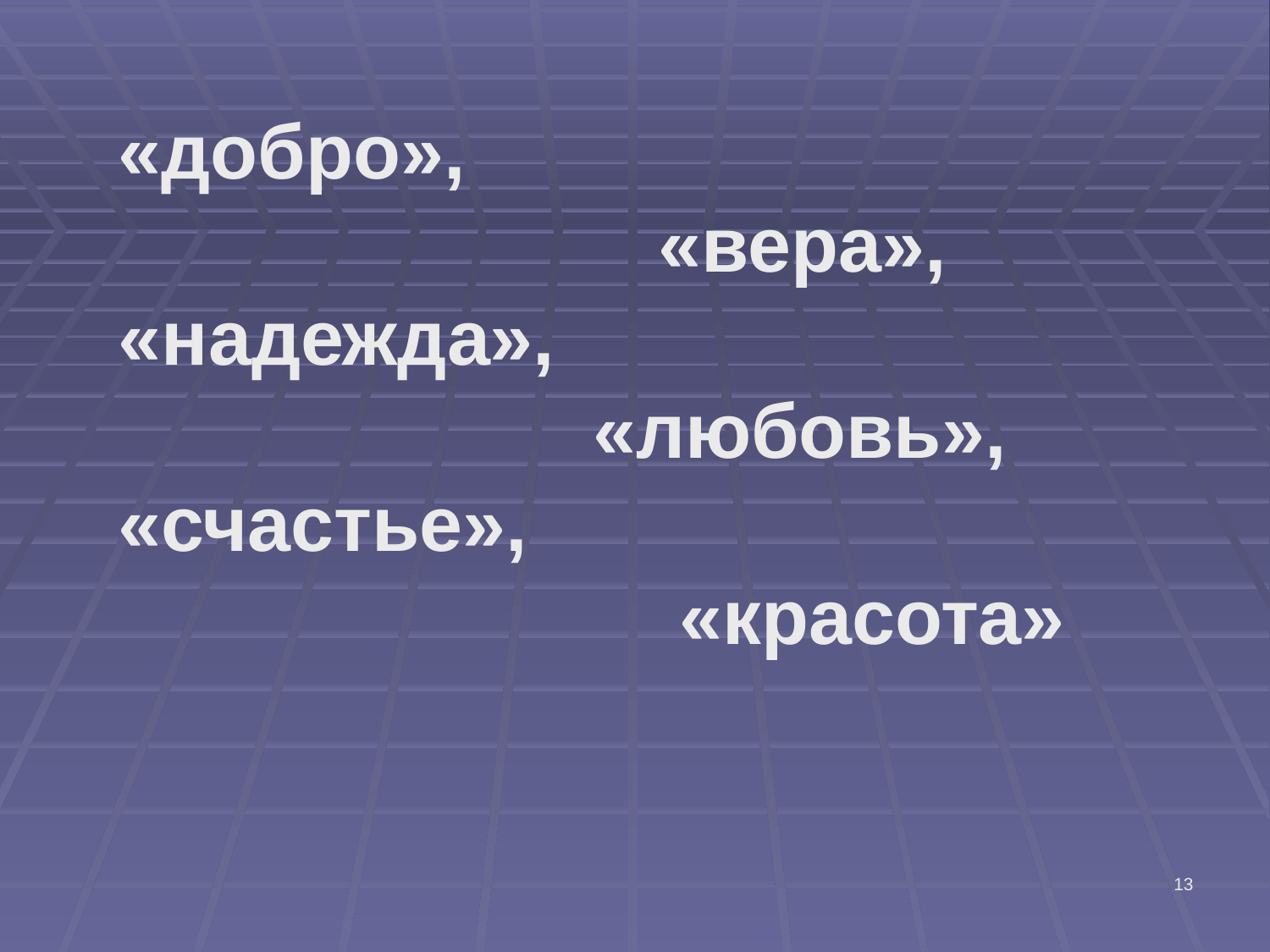

«добро»,
                         «вера»,
«надежда»,
                      «любовь»,
«счастье»,
                          «красота»
13